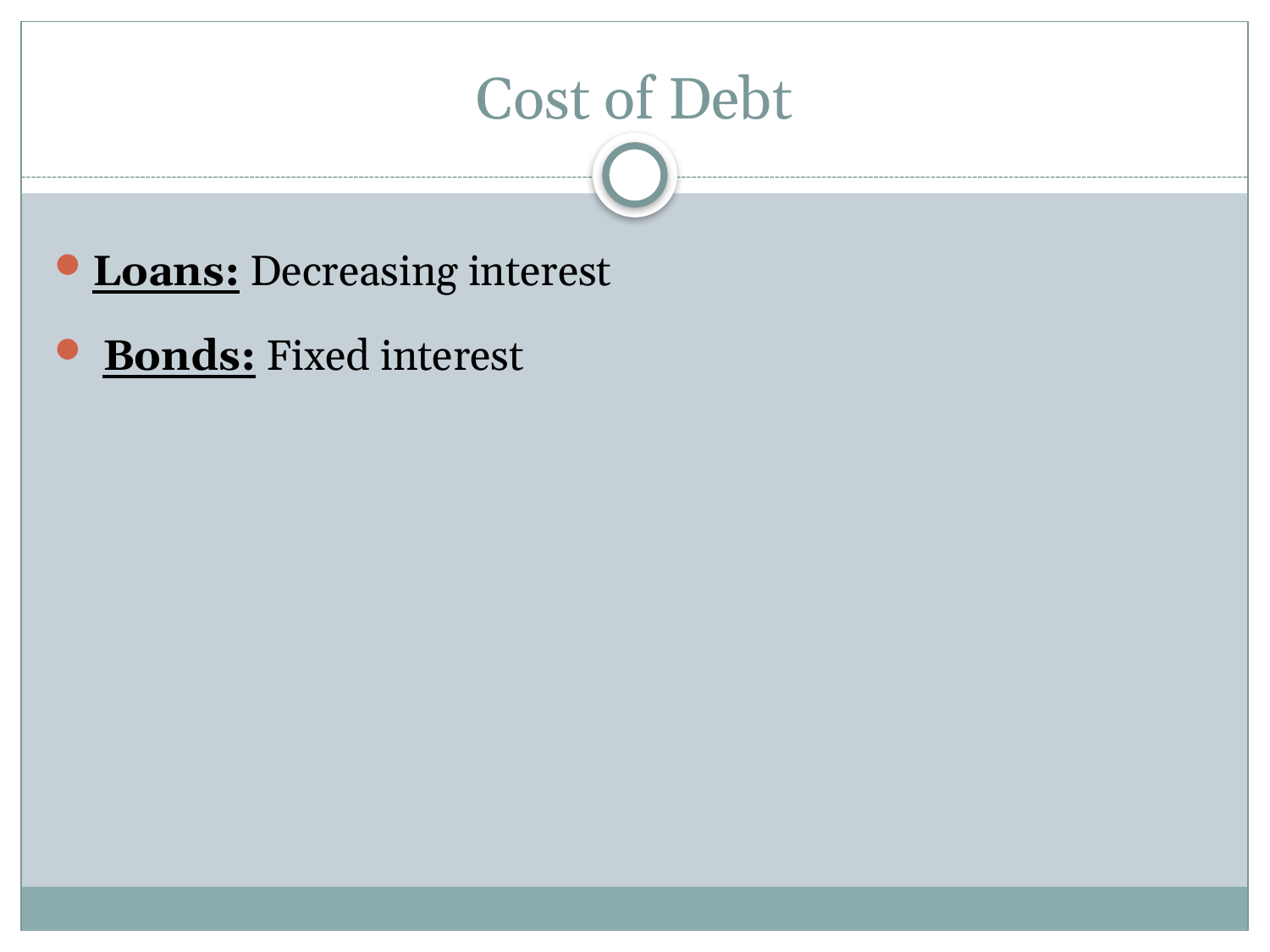

# Cost of Debt
Loans: Decreasing interest
 Bonds: Fixed interest